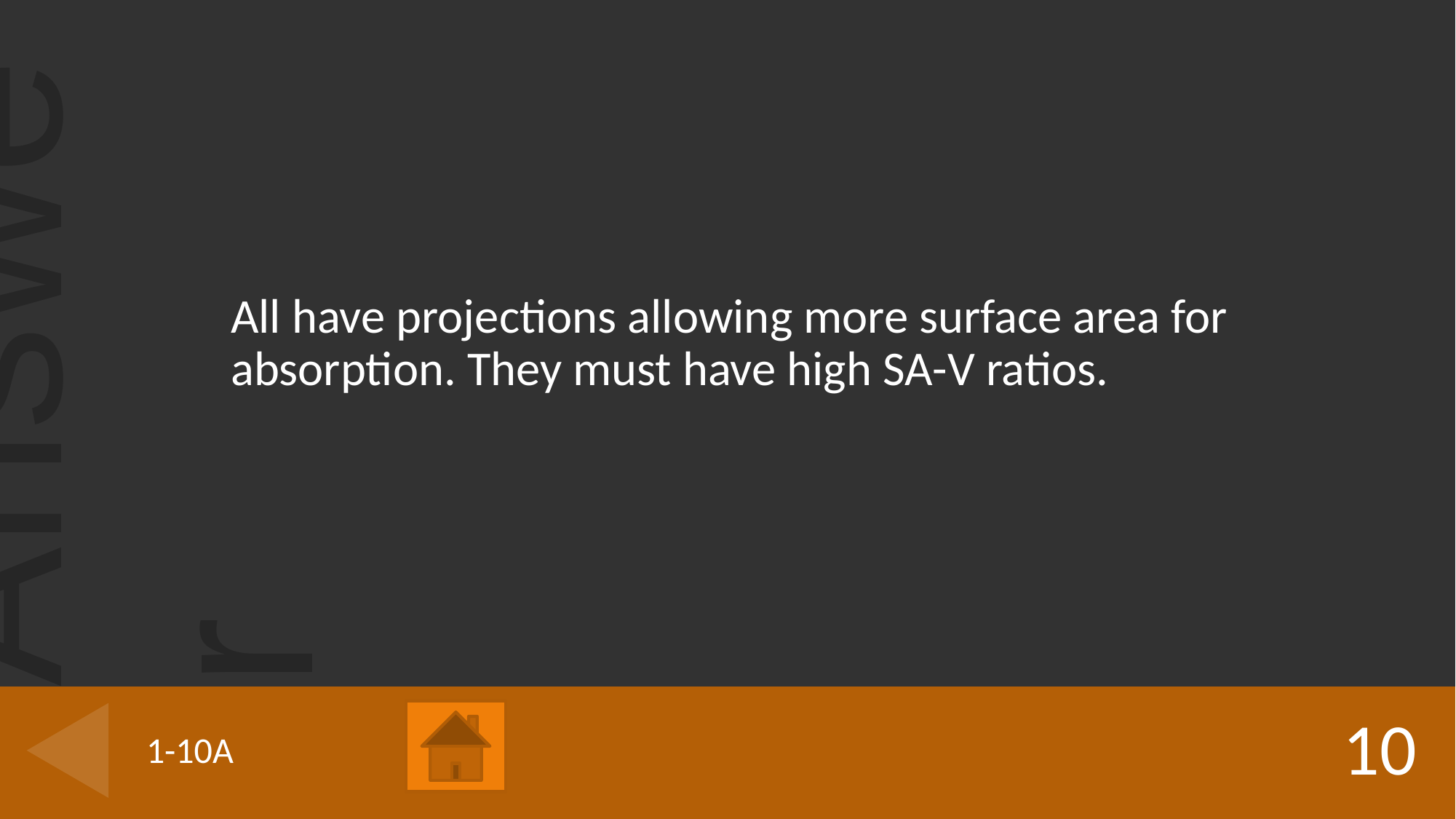

All have projections allowing more surface area for absorption. They must have high SA-V ratios.

# 1-10A
10